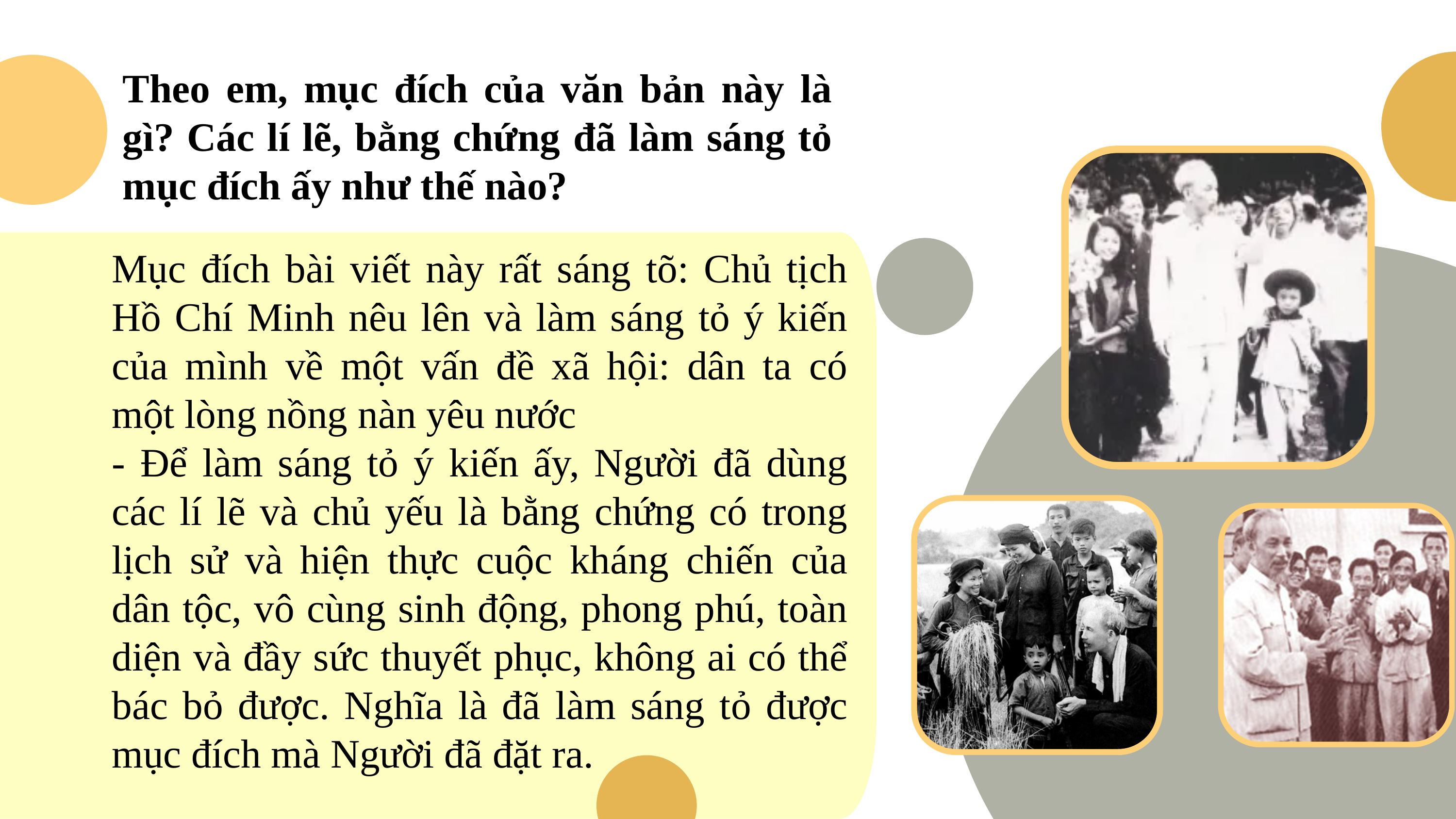

Theo em, mục đích của văn bản này là gì? Các lí lẽ, bằng chứng đã làm sáng tỏ mục đích ấy như thế nào?

Mục đích bài viết này rất sáng tõ: Chủ tịch Hồ Chí Minh nêu lên và làm sáng tỏ ý kiến của mình về một vấn đề xã hội: dân ta có một lòng nồng nàn yêu nước
- Để làm sáng tỏ ý kiến ấy, Người đã dùng các lí lẽ và chủ yếu là bằng chứng có trong lịch sử và hiện thực cuộc kháng chiến của dân tộc, vô cùng sinh động, phong phú, toàn diện và đầy sức thuyết phục, không ai có thể bác bỏ được. Nghĩa là đã làm sáng tỏ được mục đích mà Người đã đặt ra.